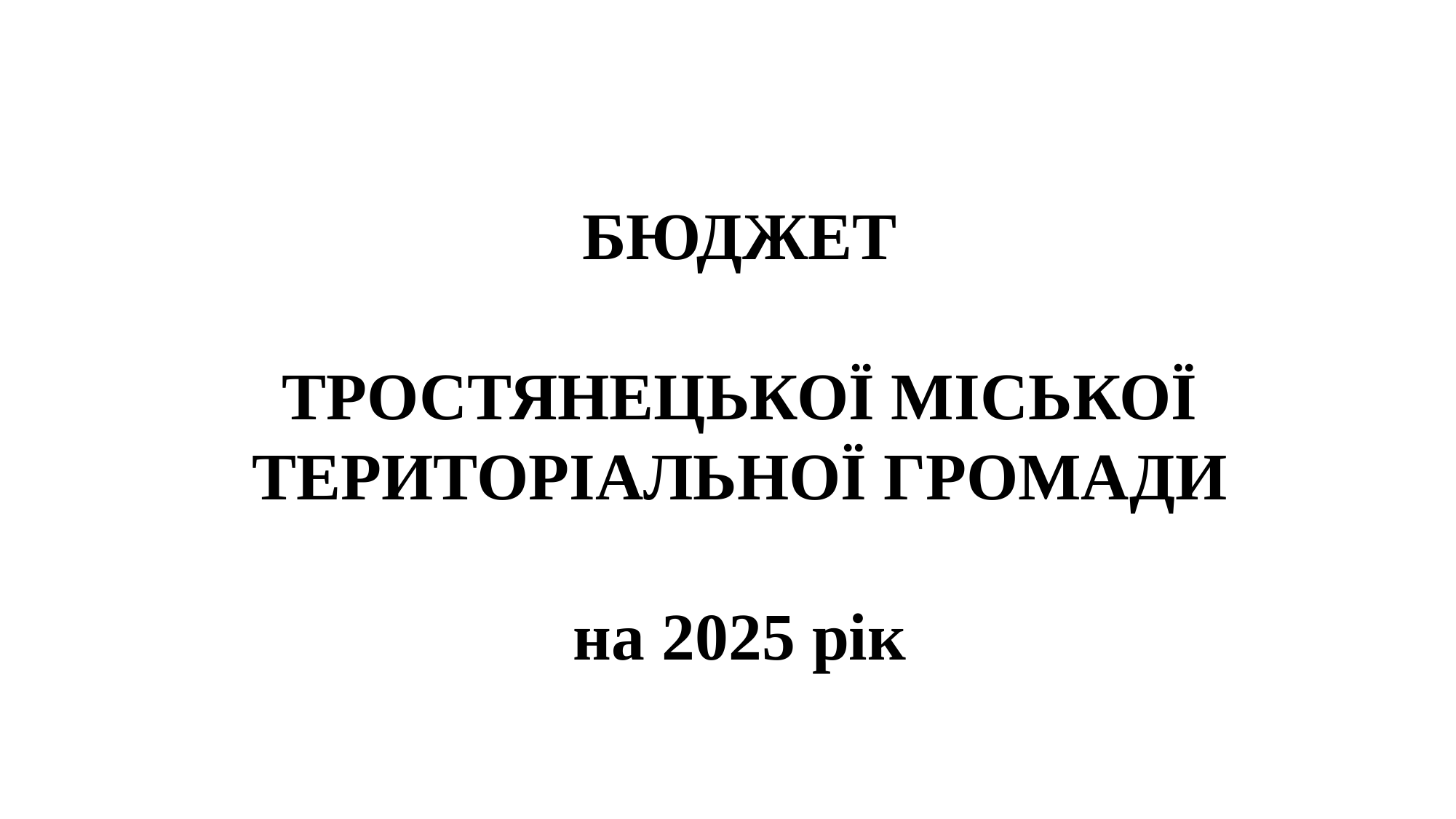

БЮДЖЕТ

ТРОСТЯНЕЦЬКОЇ МІСЬКОЇ ТЕРИТОРІАЛЬНОЇ ГРОМАДИ

на 2025 рік